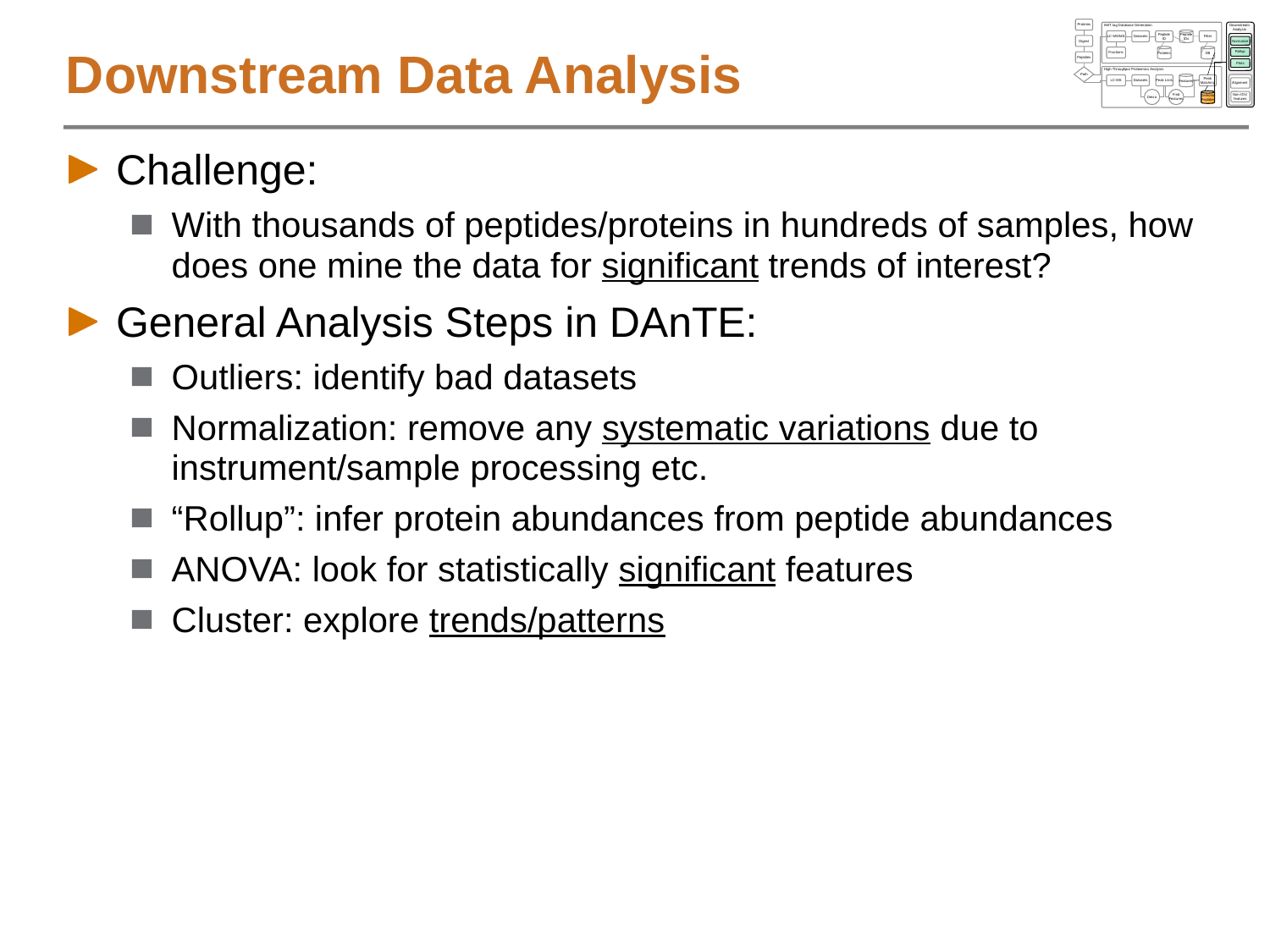

Proteins

Downstream Analysis
AMT tag Database Generation
Peptide
IDs
LC-MS/MS
Datasets
Peptide
ID
Filter

Digest
Normalize

Proteins

DB
Fractions
Rollup
Peptides
Plots

Path
High Throughput Proteomics Analysis
Features

LC-MS
Datasets
Peak Lists
Peak
Matching
Alignment
Non-ID'd
features

Deiso
Find
Features
Detected
Peptides
# Downstream Data Analysis
Challenge:
With thousands of peptides/proteins in hundreds of samples, how does one mine the data for significant trends of interest?
General Analysis Steps in DAnTE:
Outliers: identify bad datasets
Normalization: remove any systematic variations due to instrument/sample processing etc.
“Rollup”: infer protein abundances from peptide abundances
ANOVA: look for statistically significant features
Cluster: explore trends/patterns